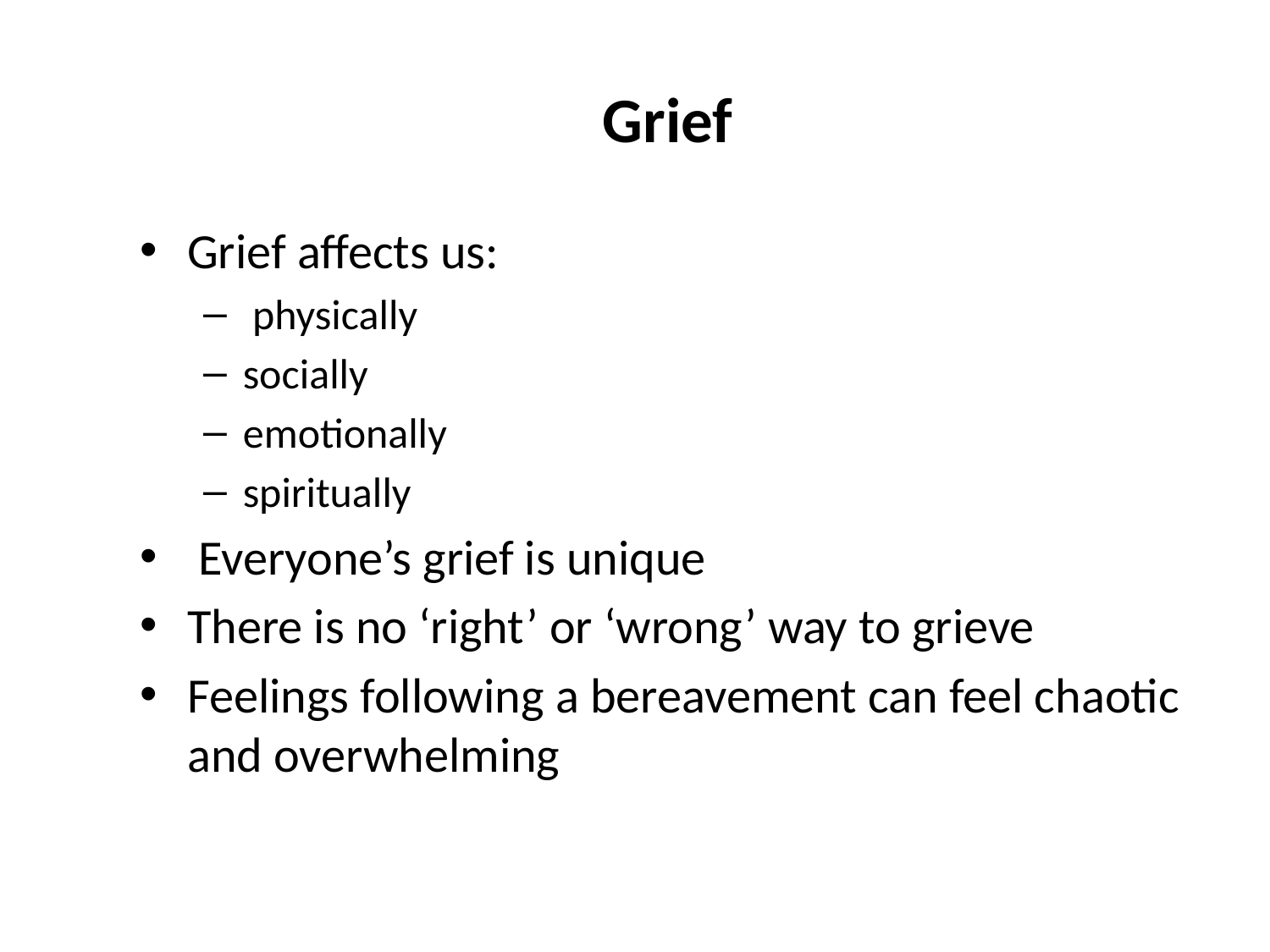

Grief
Grief affects us:
 physically
socially
emotionally
spiritually
 Everyone’s grief is unique
There is no ‘right’ or ‘wrong’ way to grieve
Feelings following a bereavement can feel chaotic and overwhelming